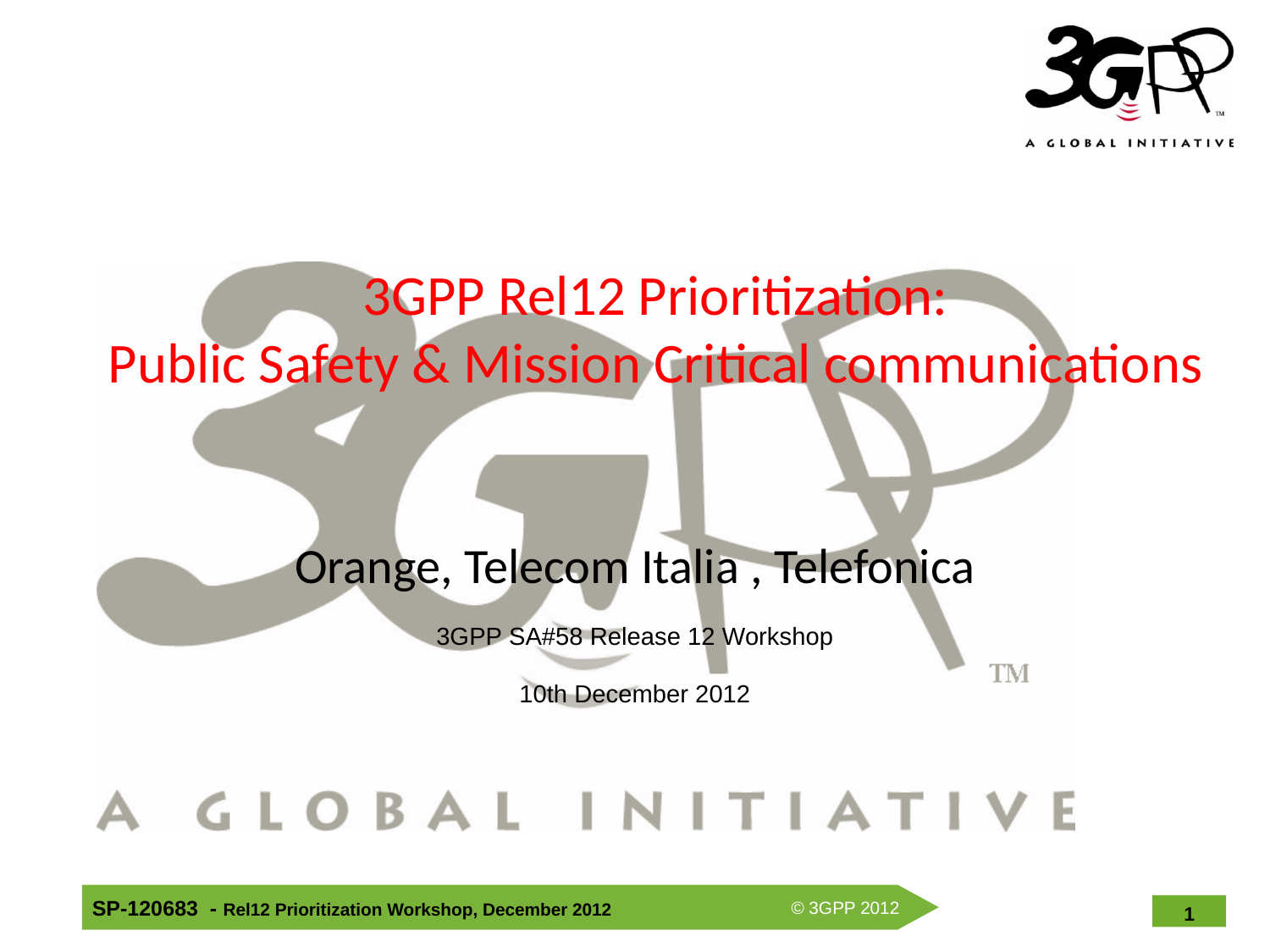

# 3GPP Rel12 Prioritization: Public Safety & Mission Critical communications
Orange, Telecom Italia , Telefonica

3GPP SA#58 Release 12 Workshop

10th December 2012